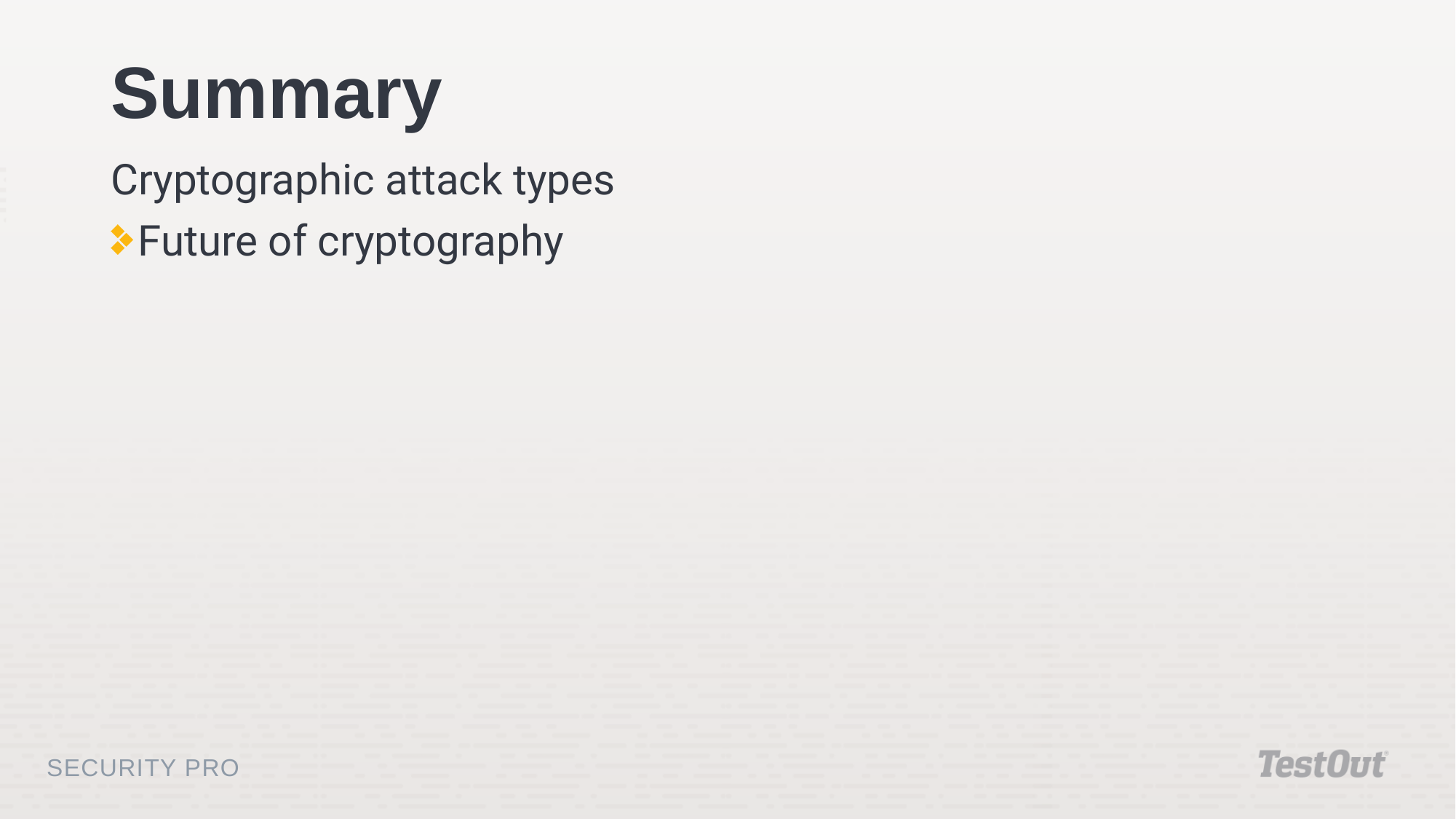

# Summary
Cryptographic attack types
Future of cryptography
Security Pro